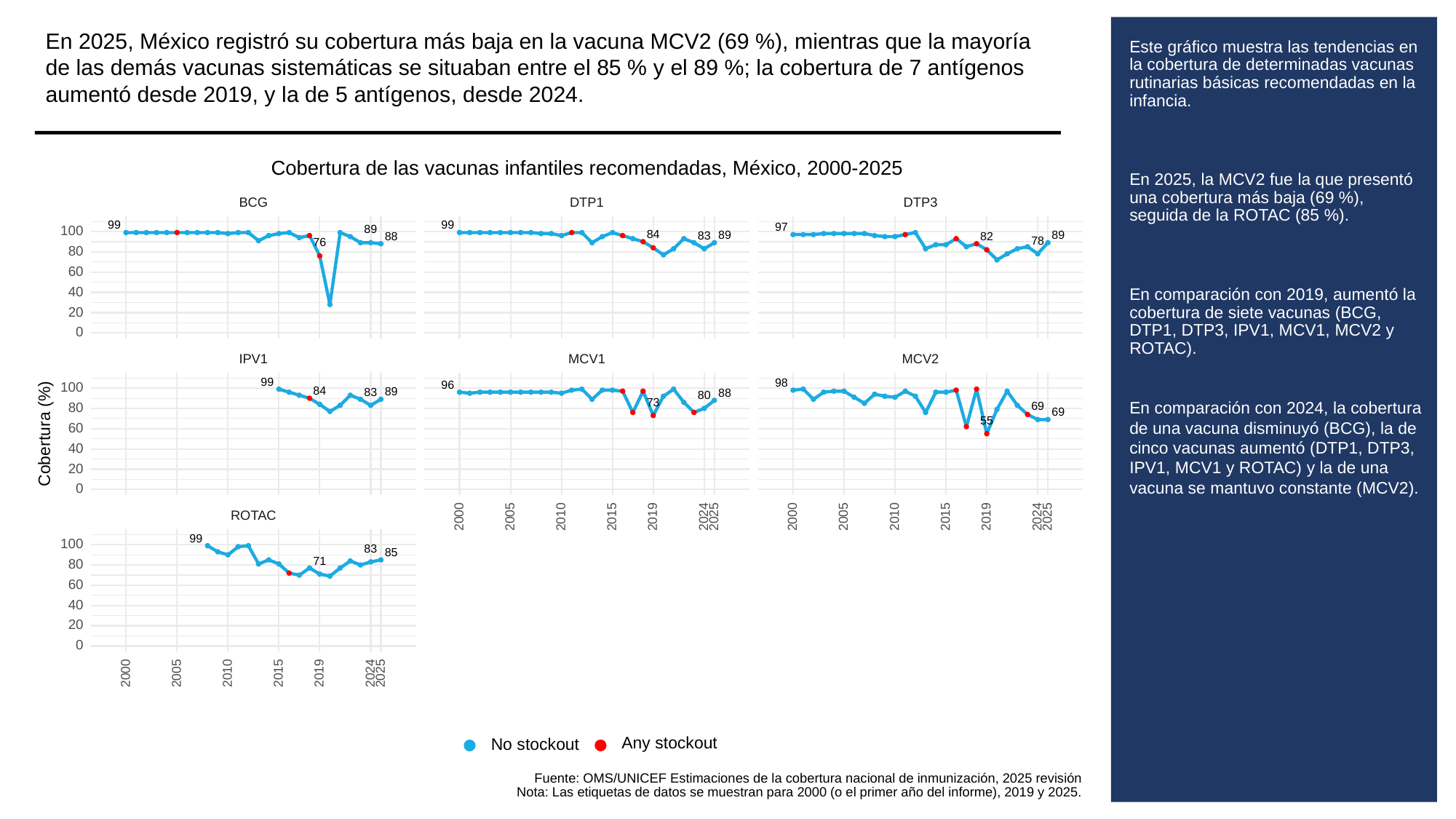

En 2025, México registró su cobertura más baja en la vacuna MCV2 (69 %), mientras que la mayoría de las demás vacunas sistemáticas se situaban entre el 85 % y el 89 %; la cobertura de 7 antígenos aumentó desde 2019, y la de 5 antígenos, desde 2024.
# Este gráfico muestra las tendencias en la cobertura de determinadas vacunas rutinarias básicas recomendadas en la infancia.

En 2025, la MCV2 fue la que presentó una cobertura más baja (69 %), seguida de la ROTAC (85 %).

En comparación con 2019, aumentó la cobertura de siete vacunas (BCG, DTP1, DTP3, IPV1, MCV1, MCV2 y ROTAC).

En comparación con 2024, la cobertura de una vacuna disminuyó (BCG), la de cinco vacunas aumentó (DTP1, DTP3, IPV1, MCV1 y ROTAC) y la de una vacuna se mantuvo constante (MCV2).

Cobertura de las vacunas infantiles recomendadas, México, 2000-2025
BCG
DTP3
DTP1

99
99
97
89
100

84

89
89
83

88
82

78

76

80

60

40

20

0

MCV1
MCV2
IPV1

99
98
96
100

84

89
83

88

80

73

69

80

69

55

60

Cobertura (%)

40

20

0

ROTAC
2000
2005
2010
2015
2019
2024
2025
2000
2005
2010
2015
2019
2024
2025

99
100

83

85

71

80

60

40

20

0

2000
2005
2010
2015
2019
2024
2025
Any stockout
No stockout

Fuente: OMS/UNICEF Estimaciones de la cobertura nacional de inmunización, 2025 revisión
Nota: Las etiquetas de datos se muestran para 2000 (o el primer año del informe), 2019 y 2025.